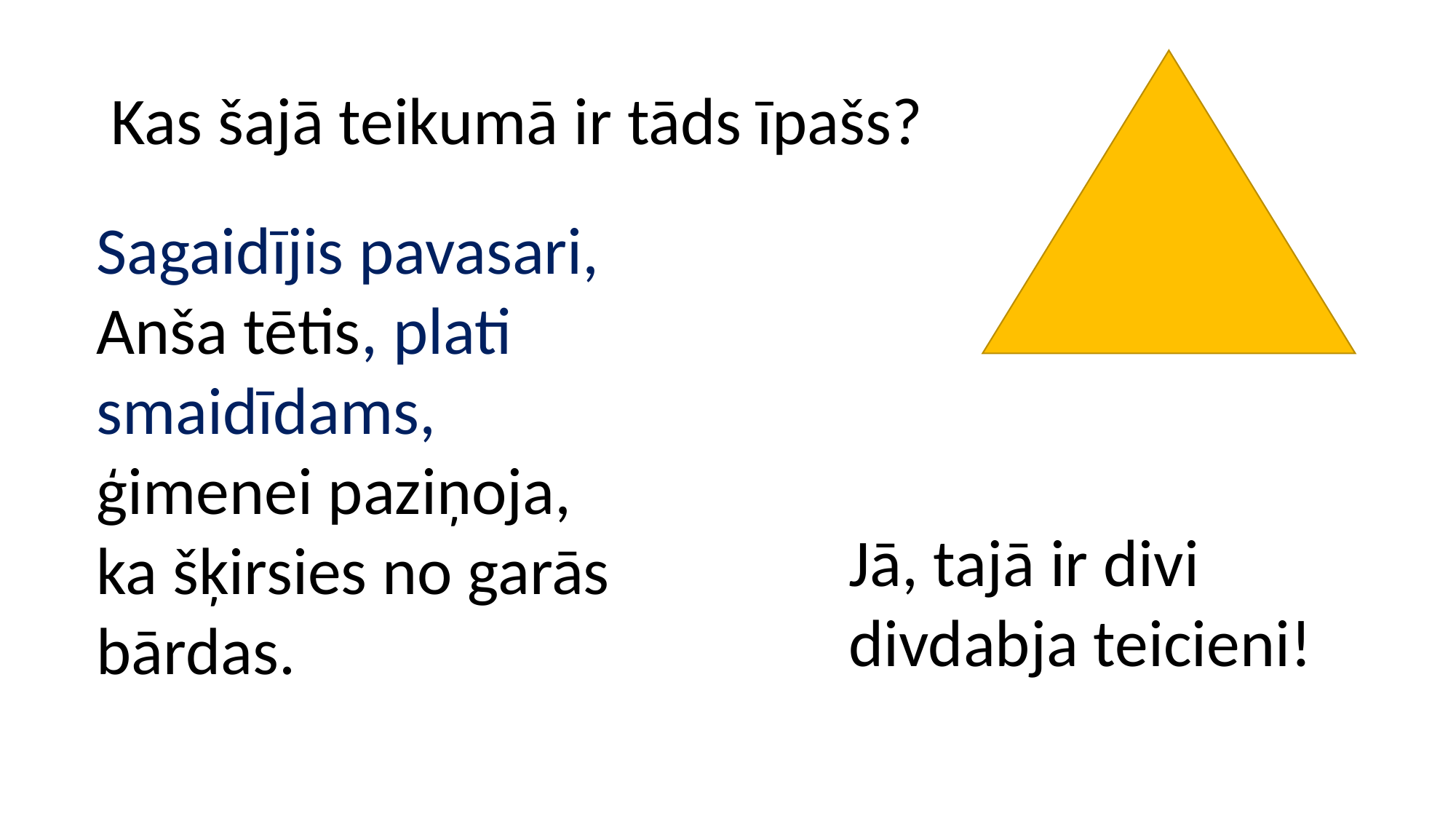

# Kas šajā teikumā ir tāds īpašs?

Sagaidījis pavasari, Anša tētis, plati smaidīdams, ģimenei paziņoja, ka šķirsies no garās bārdas.
Jā, tajā ir divi divdabja teicieni!